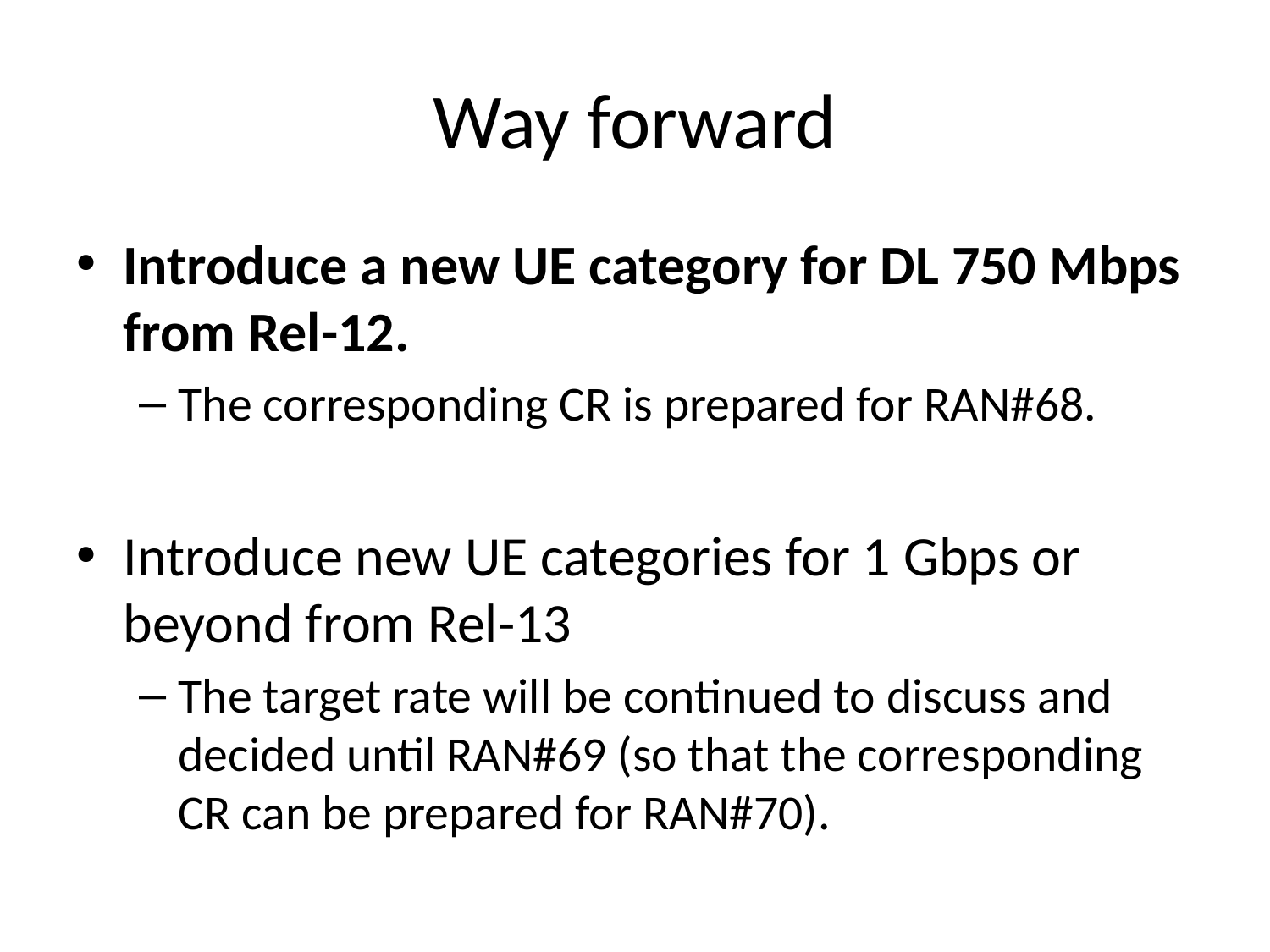

# Way forward
Introduce a new UE category for DL 750 Mbps from Rel-12.
The corresponding CR is prepared for RAN#68.

Introduce new UE categories for 1 Gbps or beyond from Rel-13
The target rate will be continued to discuss and decided until RAN#69 (so that the corresponding CR can be prepared for RAN#70).